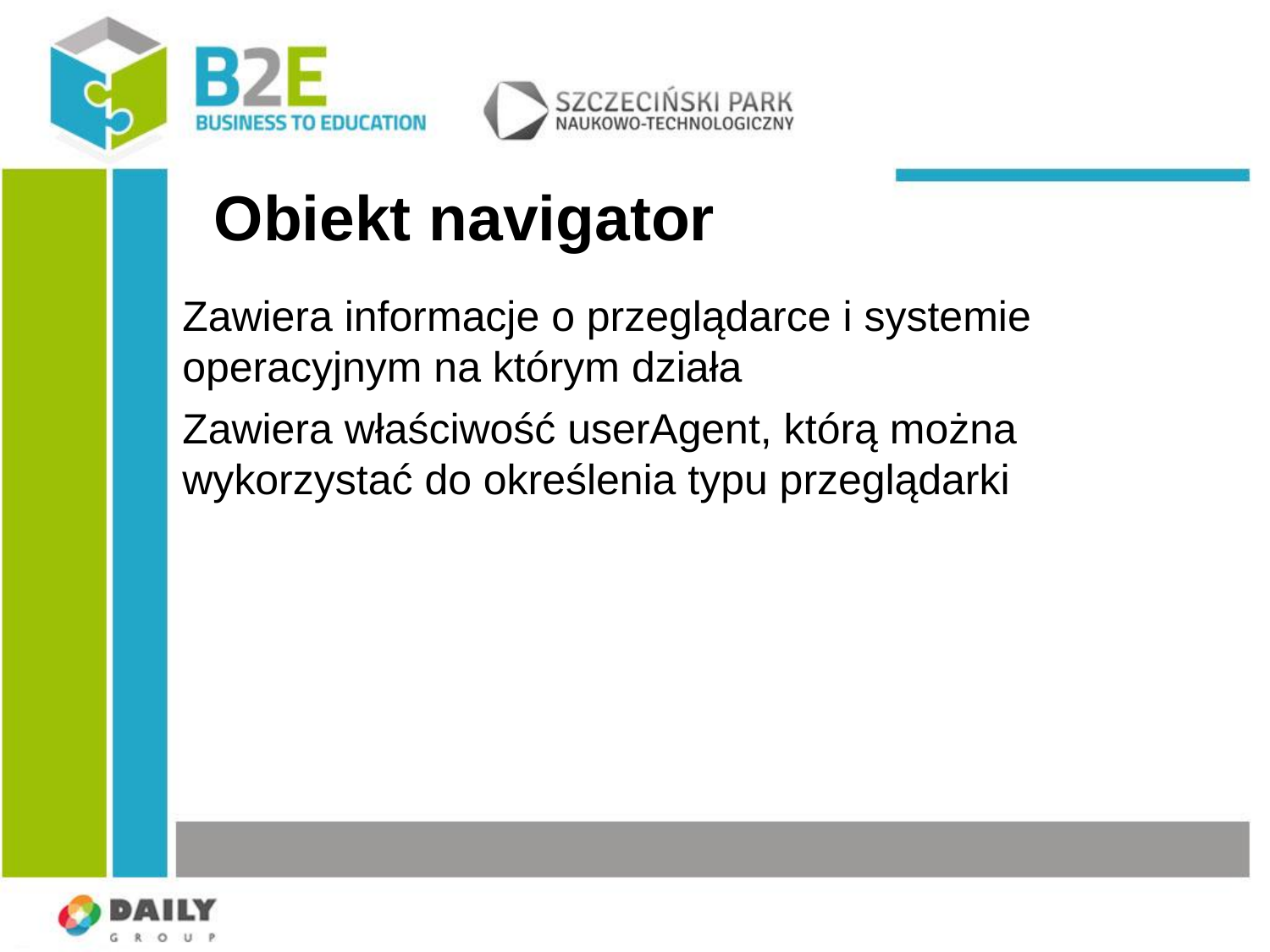

Obiekt navigator
Zawiera informacje o przeglądarce i systemie operacyjnym na którym działa
Zawiera właściwość userAgent, którą można wykorzystać do określenia typu przeglądarki